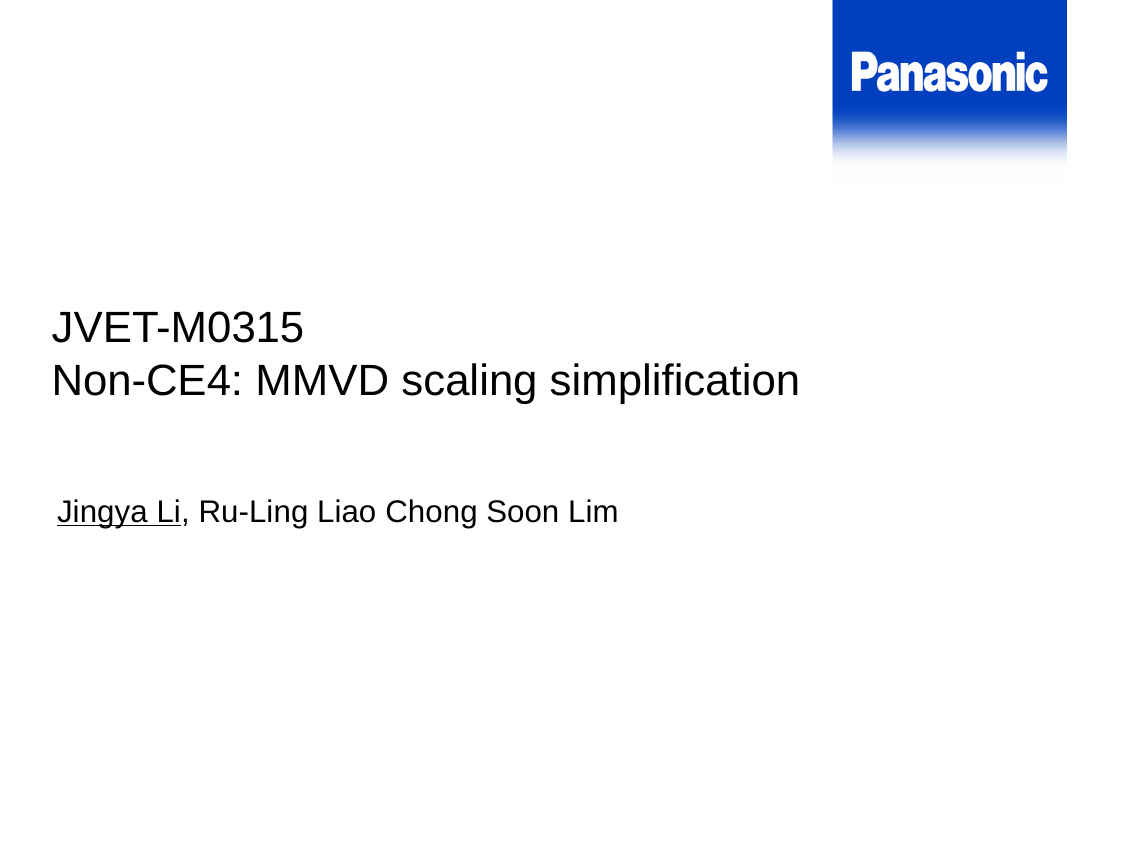

JVET-M0315
Non-CE4: MMVD scaling simplification
Jingya Li, Ru-Ling Liao Chong Soon Lim